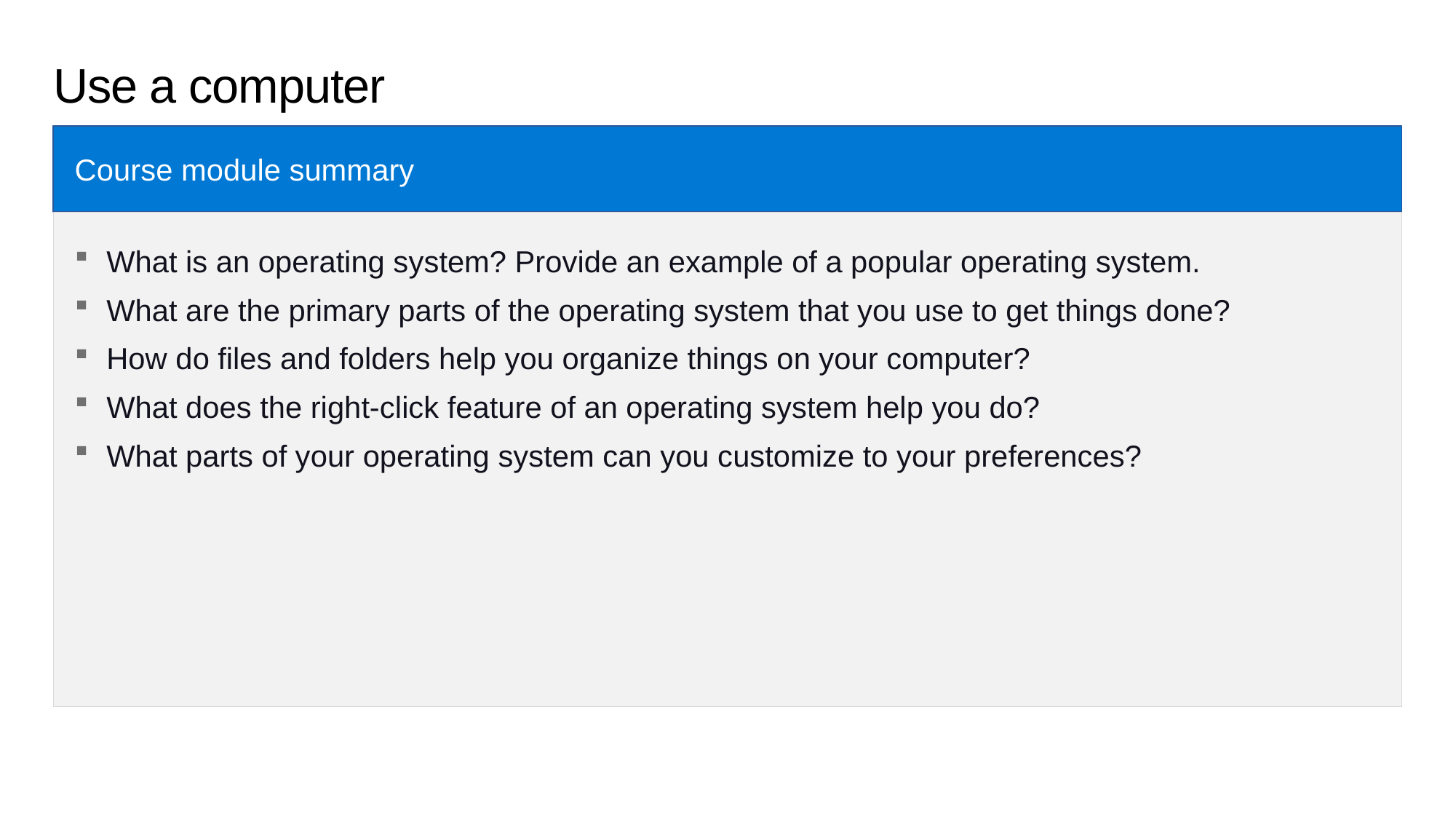

Use a computer

Course module summary
What is an operating system? Provide an example of a popular operating system.
What are the primary parts of the operating system that you use to get things done?
How do files and folders help you organize things on your computer?
What does the right-click feature of an operating system help you do?
What parts of your operating system can you customize to your preferences?